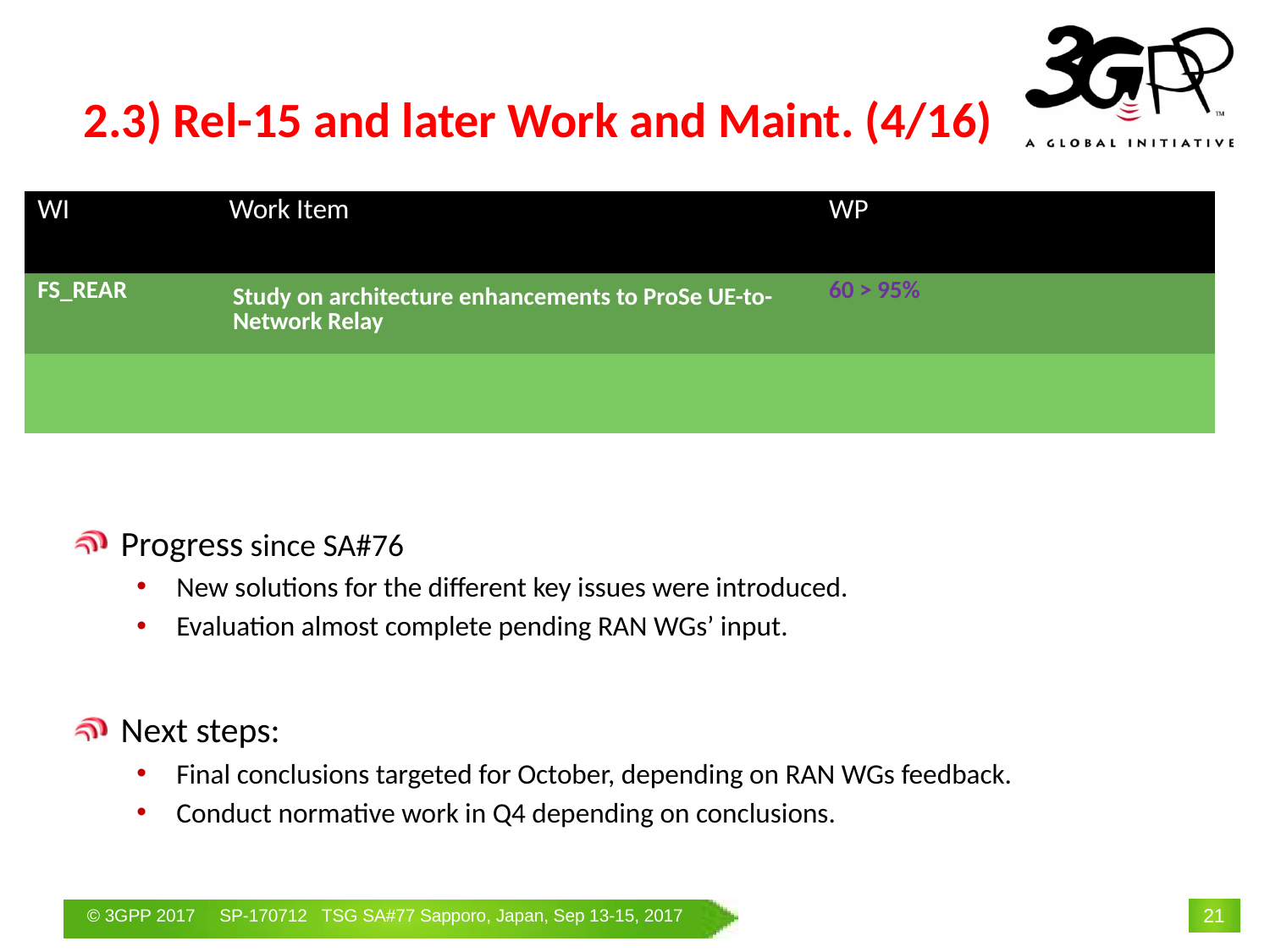

# 2.3) Rel-15 and later Work and Maint. (4/16)
| WI | Work Item | WP |  |  |
| --- | --- | --- | --- | --- |
| FS\_REAR | Study on architecture enhancements to ProSe UE-to-Network Relay | 60 > 95% |  |  |
|  |  |  |  |  |
Progress since SA#76
New solutions for the different key issues were introduced.
Evaluation almost complete pending RAN WGs’ input.

Next steps:
Final conclusions targeted for October, depending on RAN WGs feedback.
Conduct normative work in Q4 depending on conclusions.